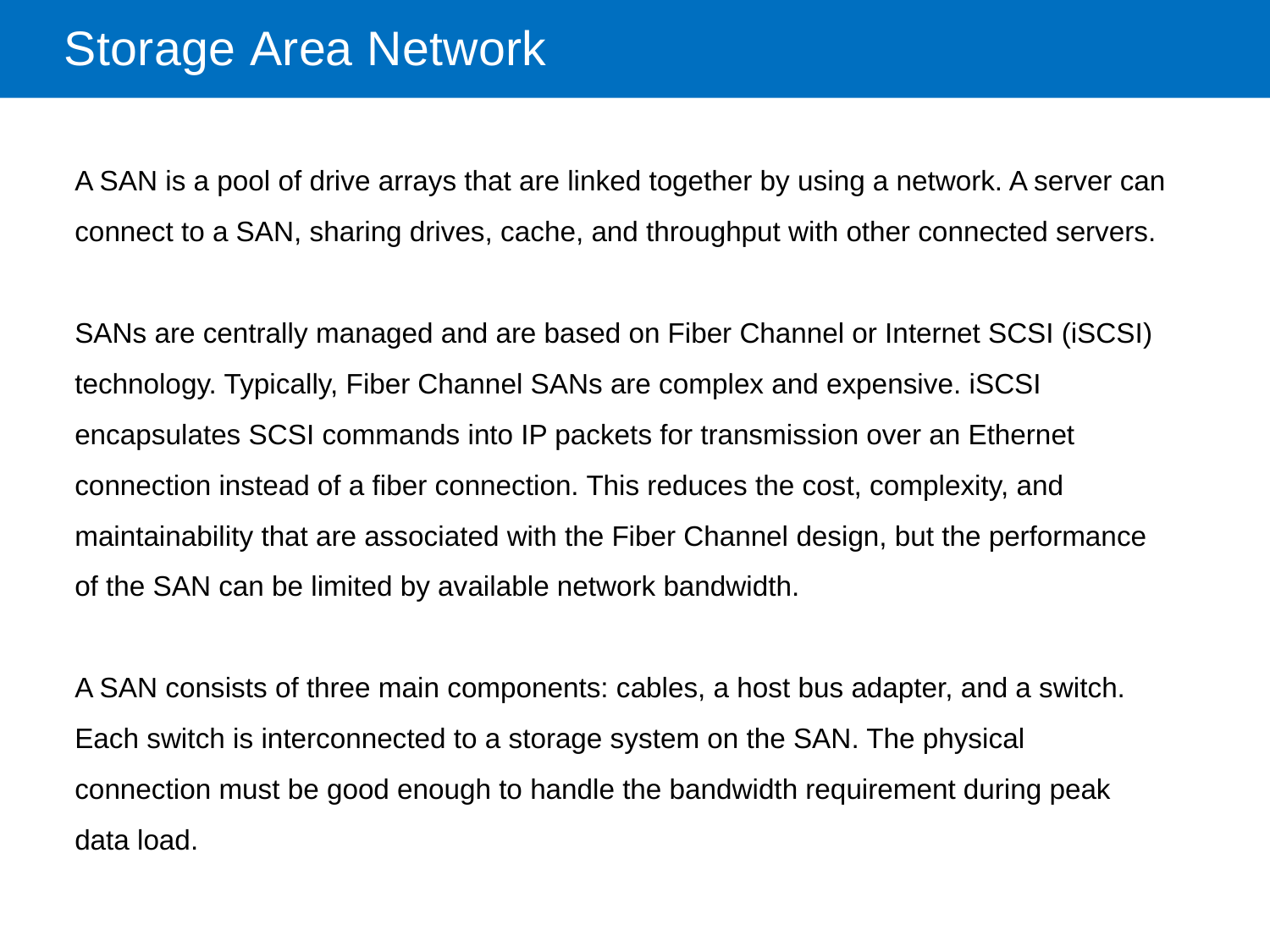

# Storage Area Network
A SAN is a pool of drive arrays that are linked together by using a network. A server can connect to a SAN, sharing drives, cache, and throughput with other connected servers.

SANs are centrally managed and are based on Fiber Channel or Internet SCSI (iSCSI) technology. Typically, Fiber Channel SANs are complex and expensive. iSCSI encapsulates SCSI commands into IP packets for transmission over an Ethernet connection instead of a fiber connection. This reduces the cost, complexity, and maintainability that are associated with the Fiber Channel design, but the performance of the SAN can be limited by available network bandwidth.

A SAN consists of three main components: cables, a host bus adapter, and a switch. Each switch is interconnected to a storage system on the SAN. The physical connection must be good enough to handle the bandwidth requirement during peak data load.